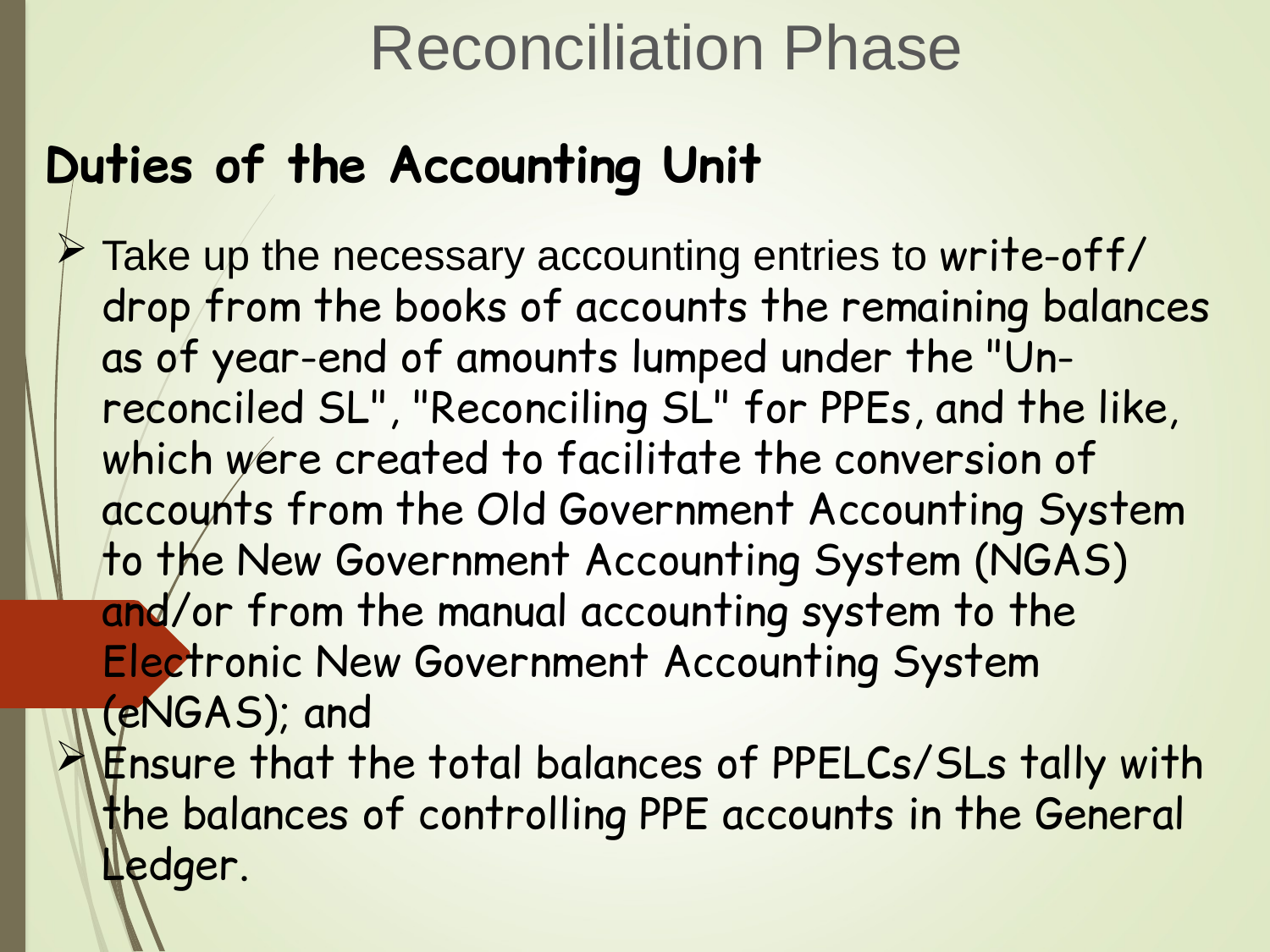

Reconciliation Phase
Duties of the Accounting Unit
Take up the necessary accounting entries to write-off/ drop from the books of accounts the remaining balances as of year-end of amounts lumped under the "Un-reconciled SL", "Reconciling SL" for PPEs, and the like, which were created to facilitate the conversion of accounts from the Old Government Accounting System to the New Government Accounting System (NGAS) and/or from the manual accounting system to the Electronic New Government Accounting System (eNGAS); and
Ensure that the total balances of PPELCs/SLs tally with the balances of controlling PPE accounts in the General Ledger.